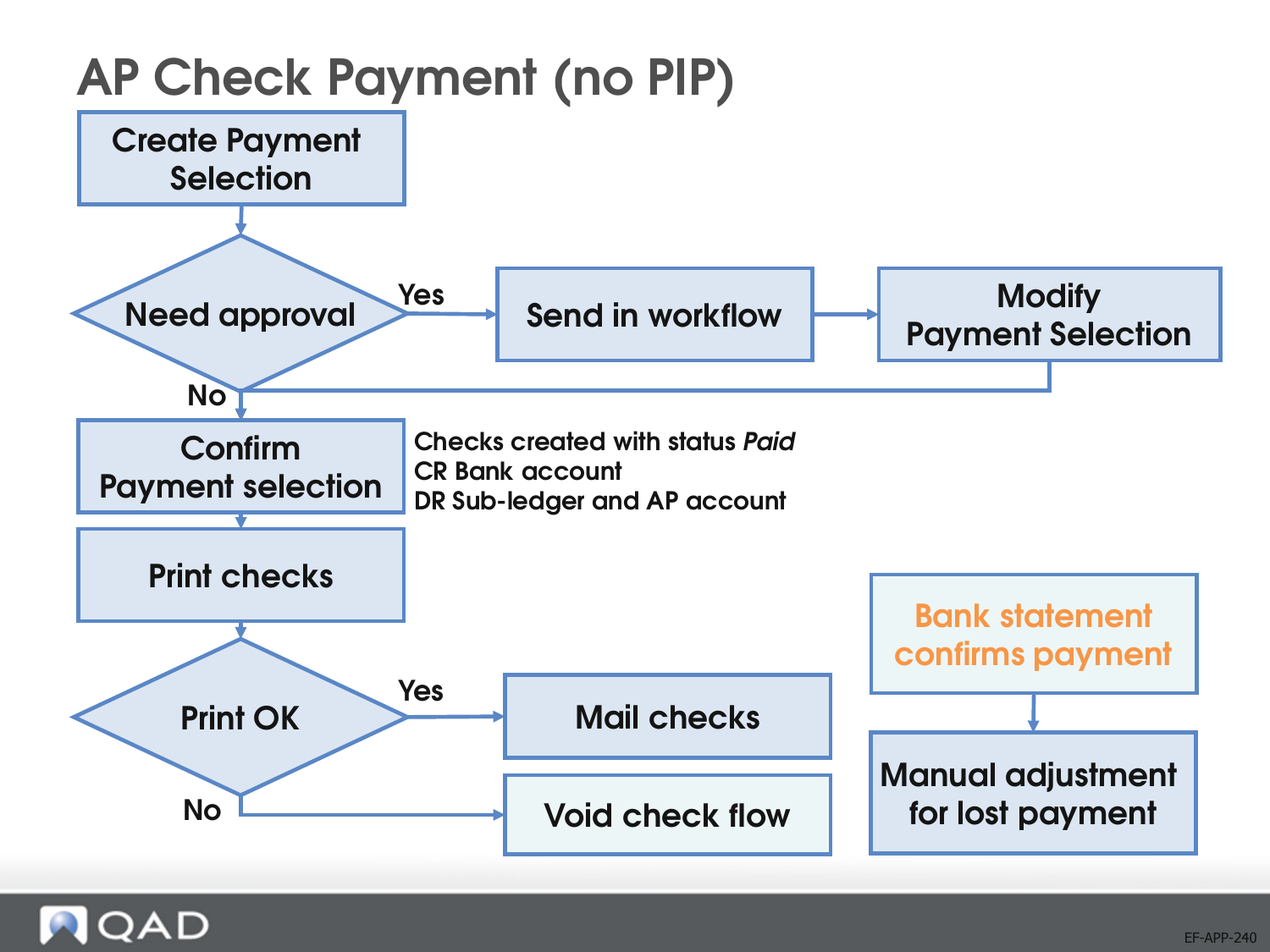

# AP Check Payment (no PIP)
Create Payment
Selection

Need approval
Send in workflow
Modify
Payment Selection
Yes
No
Checks created with status Paid
CR Bank account
DR Sub-ledger and AP account
Confirm
Payment selection
Print checks
Bank statement
confirms payment
Print OK
Yes
Mail checks
Manual adjustment
for lost payment
Void check flow
No
EF-APP-240